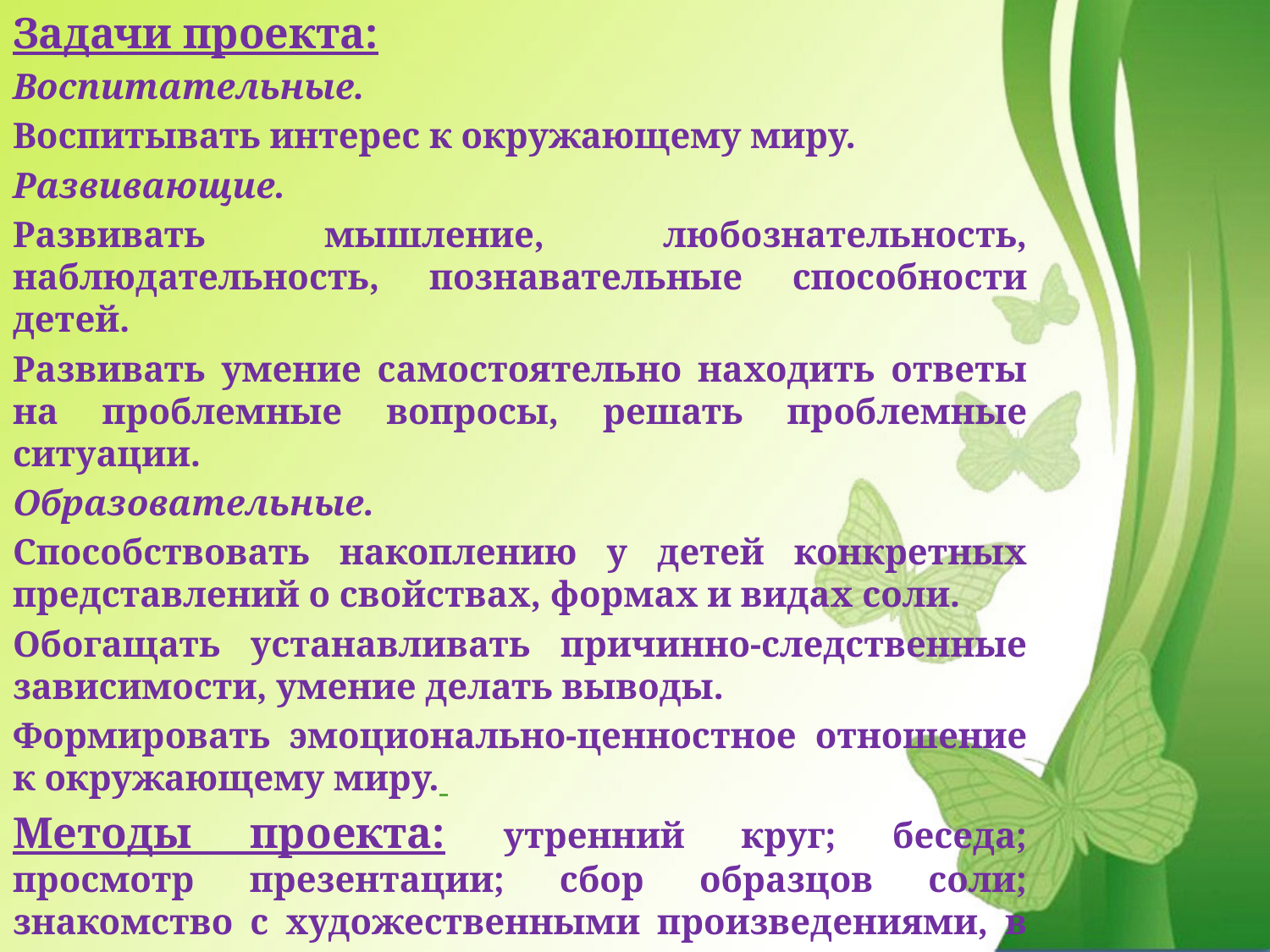

Задачи проекта:
Воспитательные.
Воспитывать интерес к окружающему миру.
Развивающие.
Развивать мышление, любознательность, наблюдательность, познавательные способности детей.
Развивать умение самостоятельно находить ответы на проблемные вопросы, решать проблемные ситуации.
Образовательные.
Способствовать накоплению у детей конкретных представлений о свойствах, формах и видах соли.
Обогащать устанавливать причинно-следственные зависимости, умение делать выводы.
Формировать эмоционально-ценностное отношение к окружающему миру.
Методы проекта: утренний круг; беседа; просмотр презентации; сбор образцов соли; знакомство с художественными произведениями, в которых говорится о соли; лепка из соленого теста; рисование с помощью соли.